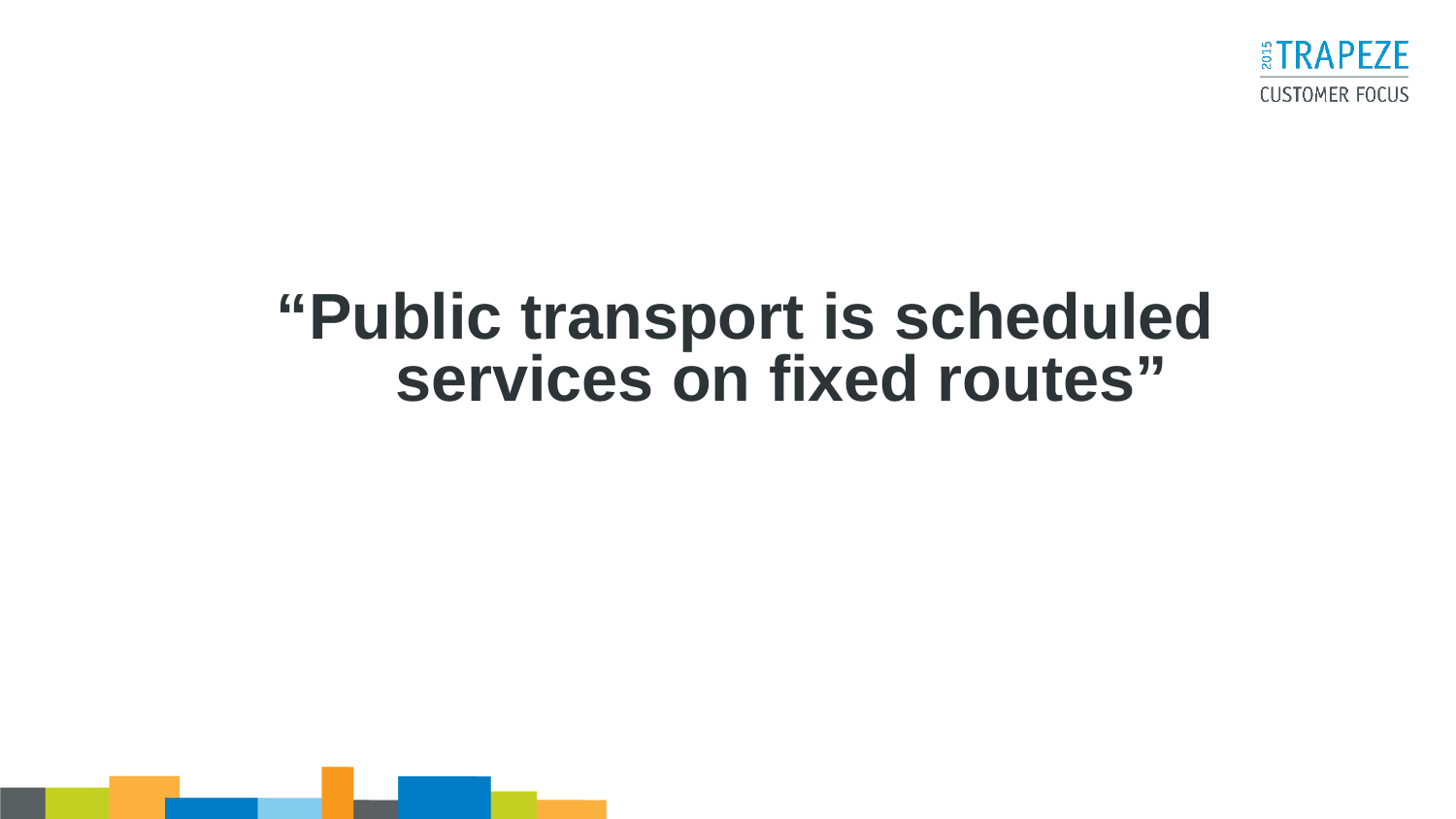

# “Public transport is scheduled services on fixed routes”